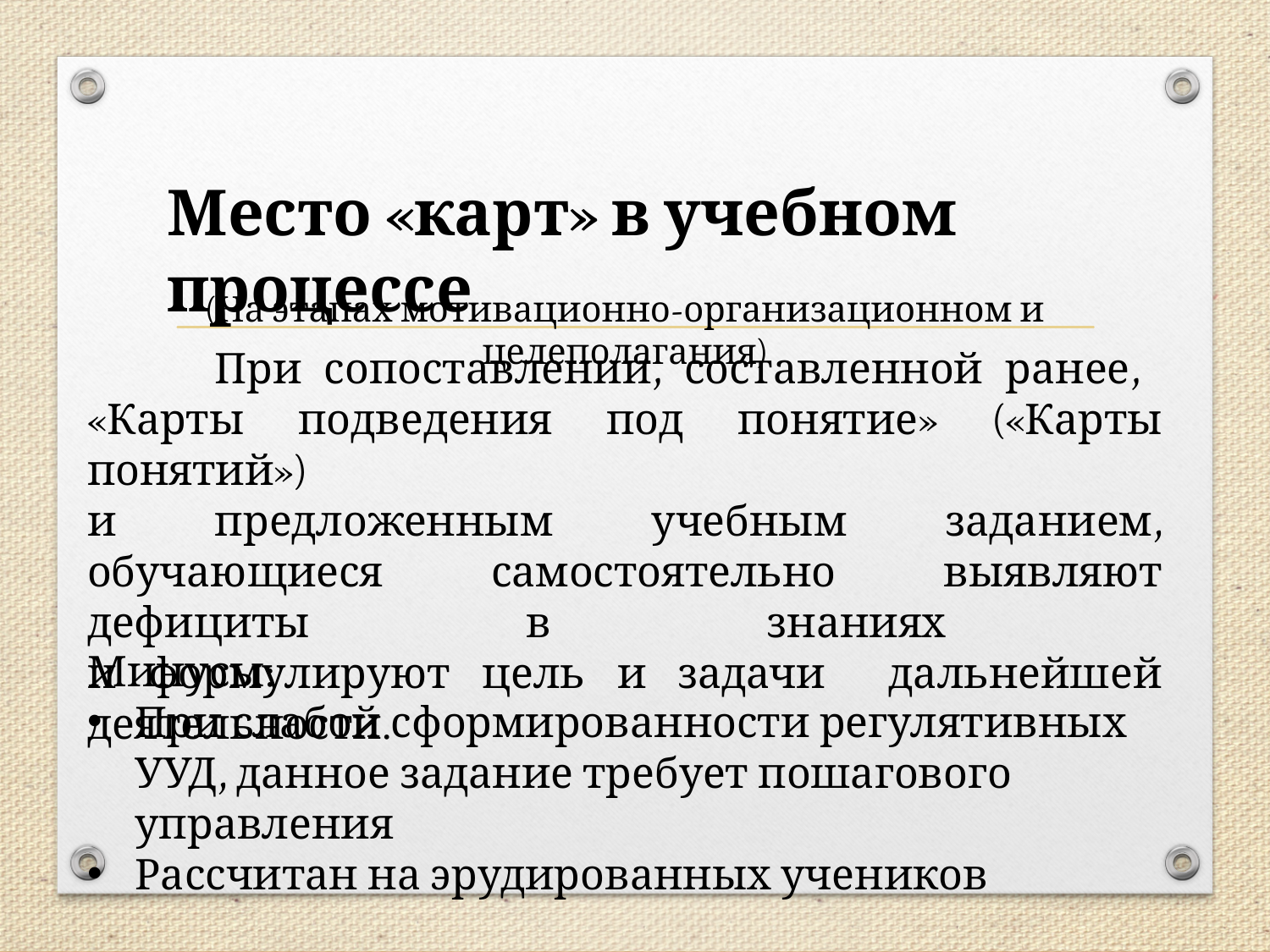

Место «карт» в учебном процессе
(На этапах мотивационно-организационном и целеполагания)
	При сопоставлении, составленной ранее,
«Карты подведения под понятие» («Карты понятий»)
и предложенным учебным заданием, обучающиеся самостоятельно выявляют дефициты в знаниях
и формулируют цель и задачи  дальнейшей деятельности.
Минусы:
При слабой сформированности регулятивных УУД, данное задание требует пошагового управления
Рассчитан на эрудированных учеников